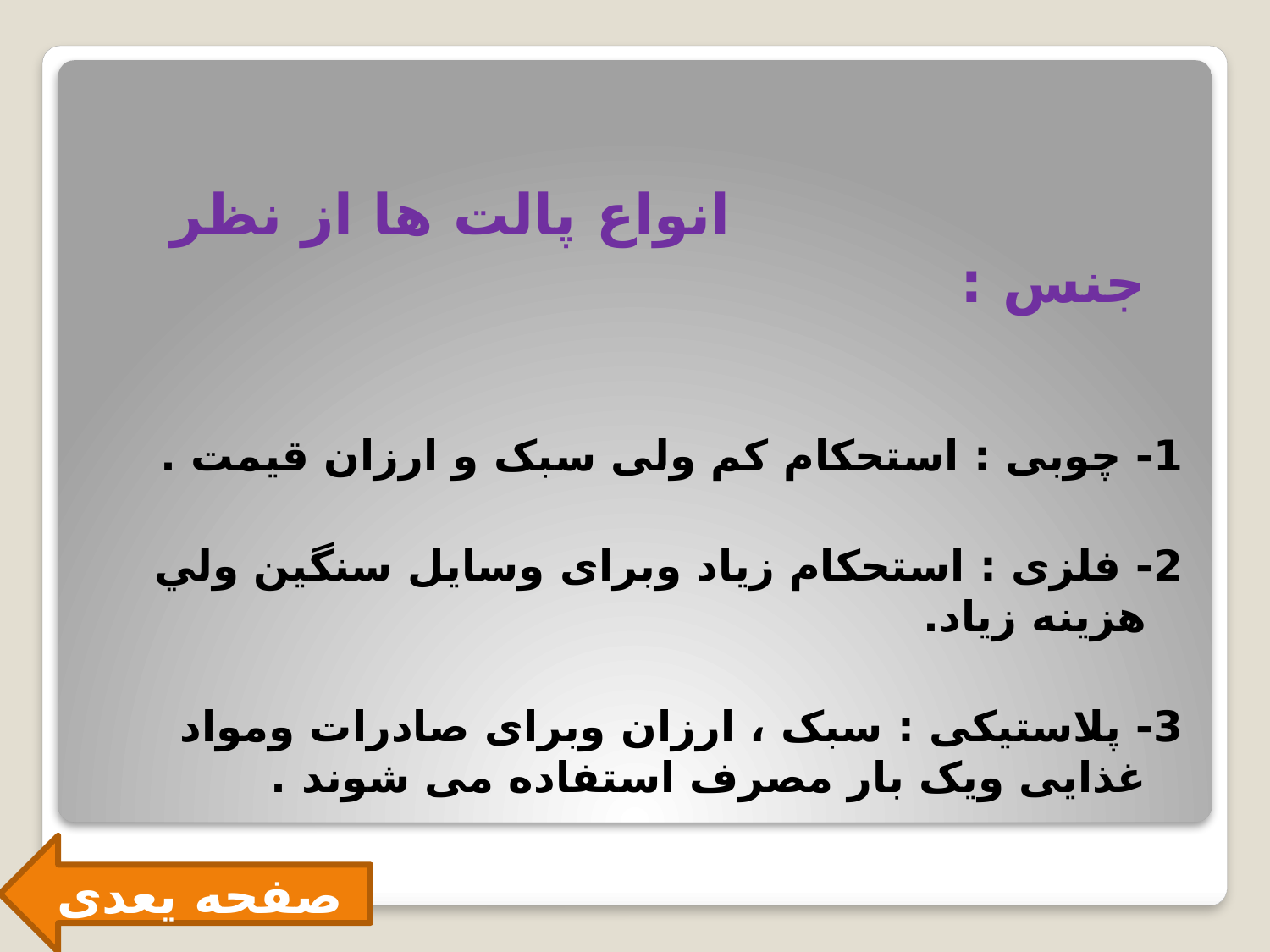

انواع پالت ها از نظر جنس :

1- چوبی : استحکام کم ولی سبک و ارزان قيمت .

2- فلزی : استحکام زیاد وبرای وسایل سنگین ولي هزينه زياد.

3- پلاستیکی : سبک ، ارزان وبرای صادرات ومواد غذایی ویک بار مصرف استفاده می شوند .
صفحه یعدی